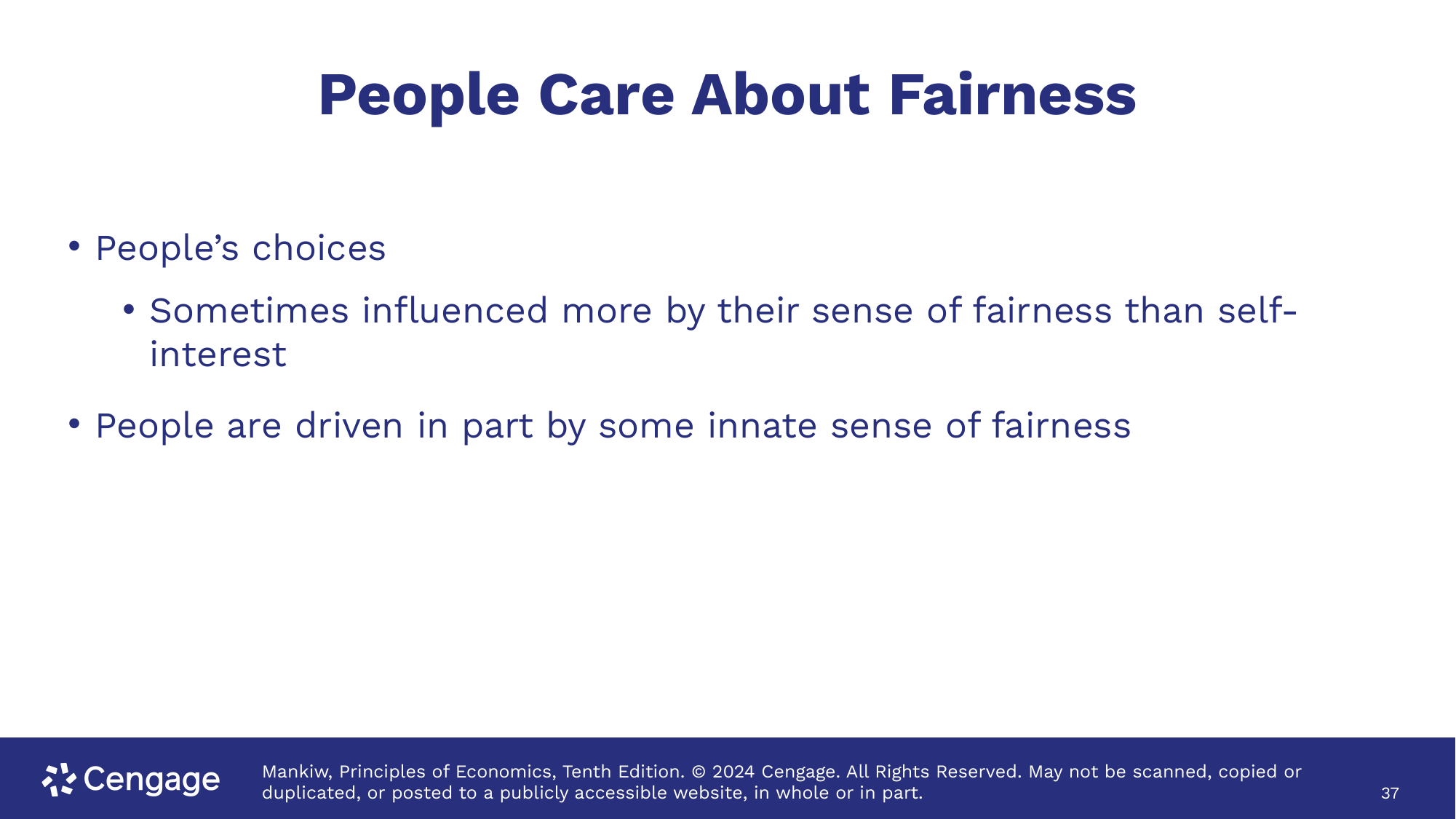

# People Care About Fairness
People’s choices
Sometimes influenced more by their sense of fairness than self-interest
People are driven in part by some innate sense of fairness